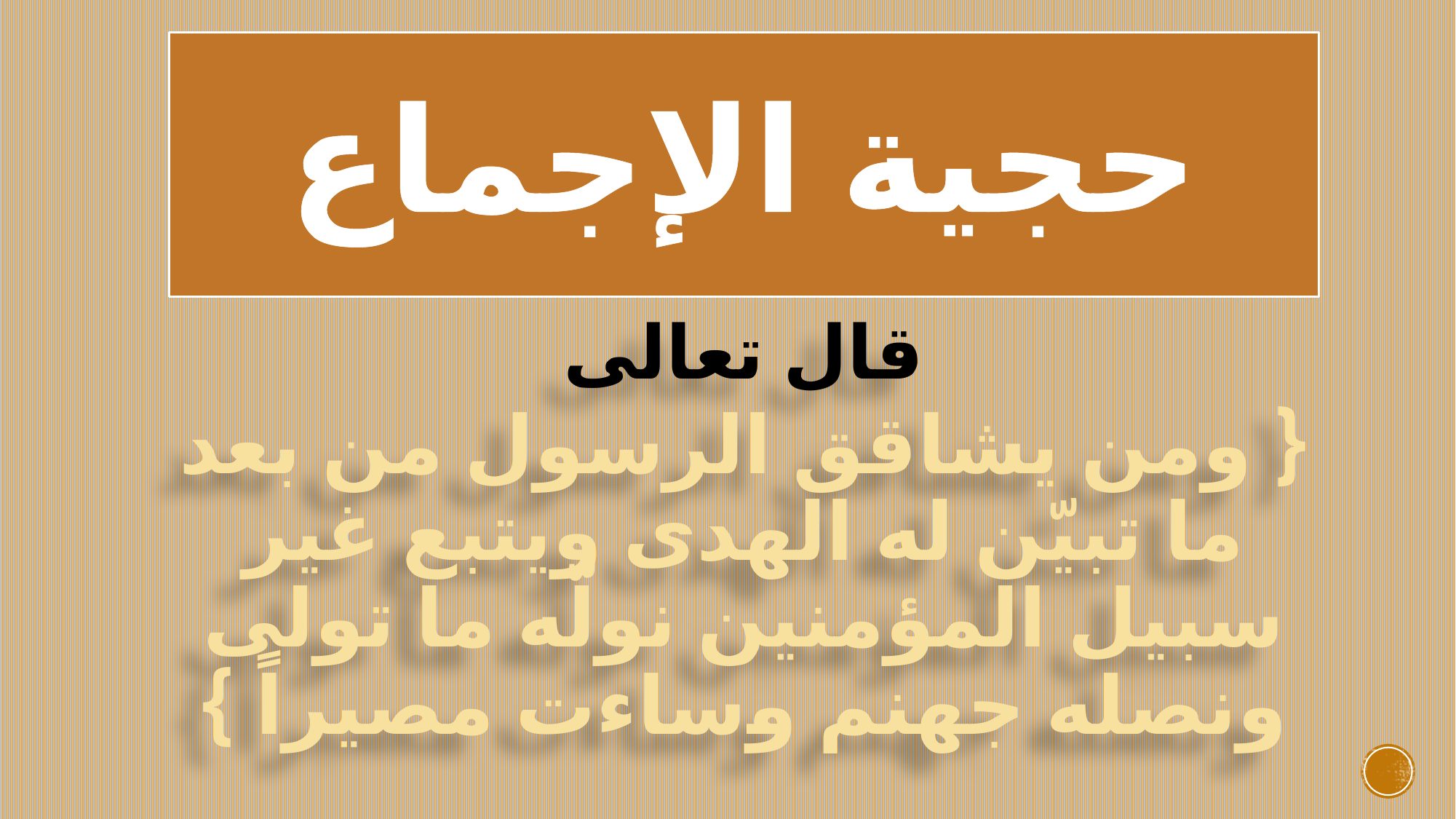

# حجية الإجماع
قال تعالى
{ ومن يشاقق الرسول من بعد ما تبيّن له الهدى ويتبع غير سبيل المؤمنين نولّه ما تولى ونصله جهنم وساءت مصيراً }